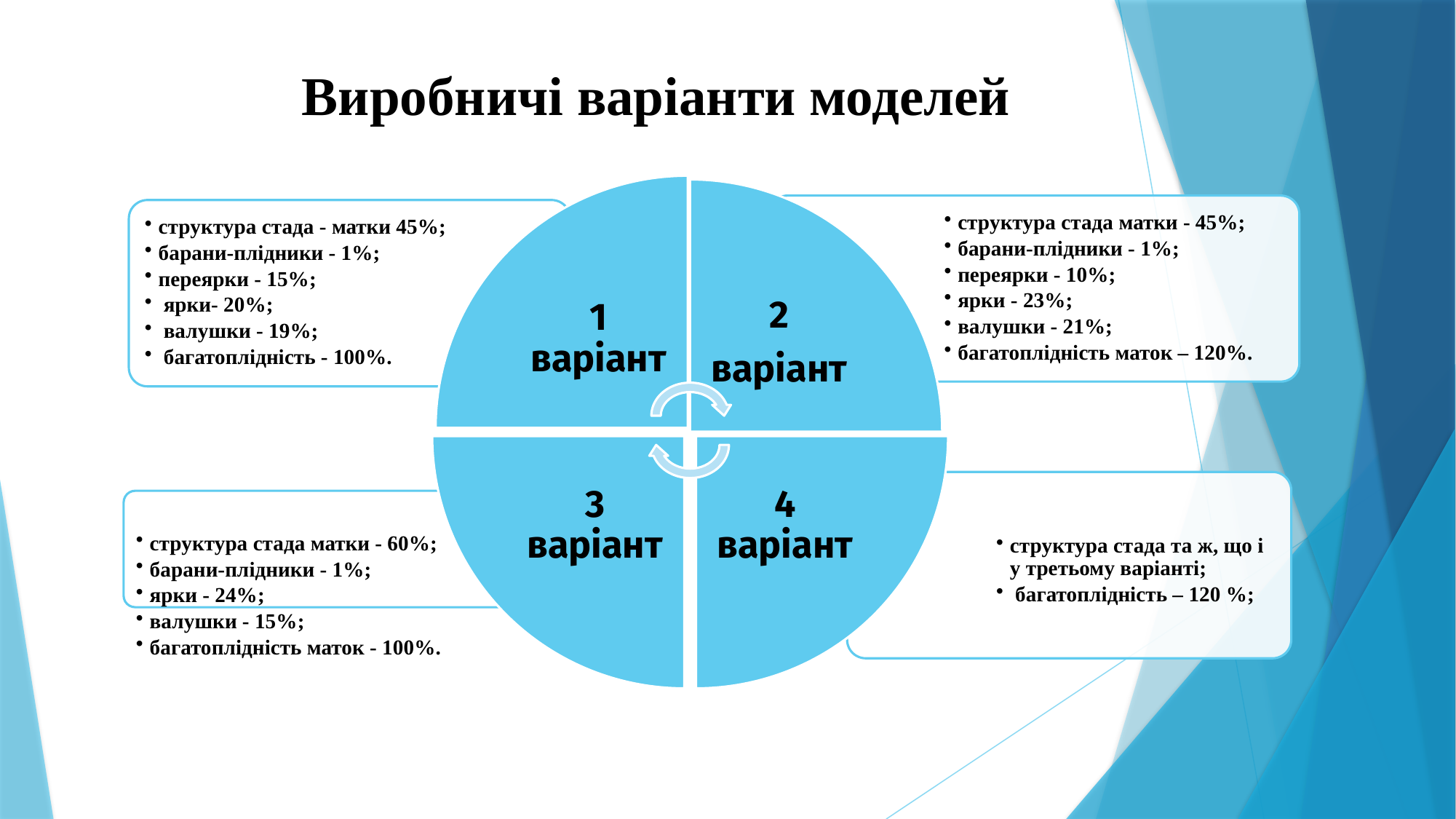

# Виробничі варіанти моделей
структура стада та ж, що і у третьому варіанті;
 багатоплідність – 120 %;
структура стада матки - 60%;
барани-плідники - 1%;
ярки - 24%;
валушки - 15%;
багатоплідність маток - 100%.
структура стада матки - 45%;
барани-плідники - 1%;
переярки - 10%;
ярки - 23%;
валушки - 21%;
багатоплідність маток – 120%.
структура стада - матки 45%;
барани-плідники - 1%;
переярки - 15%;
 ярки- 20%;
 валушки - 19%;
 багатоплідність - 100%.
1 варіант
2
варіант
4 варіант
3 варіант